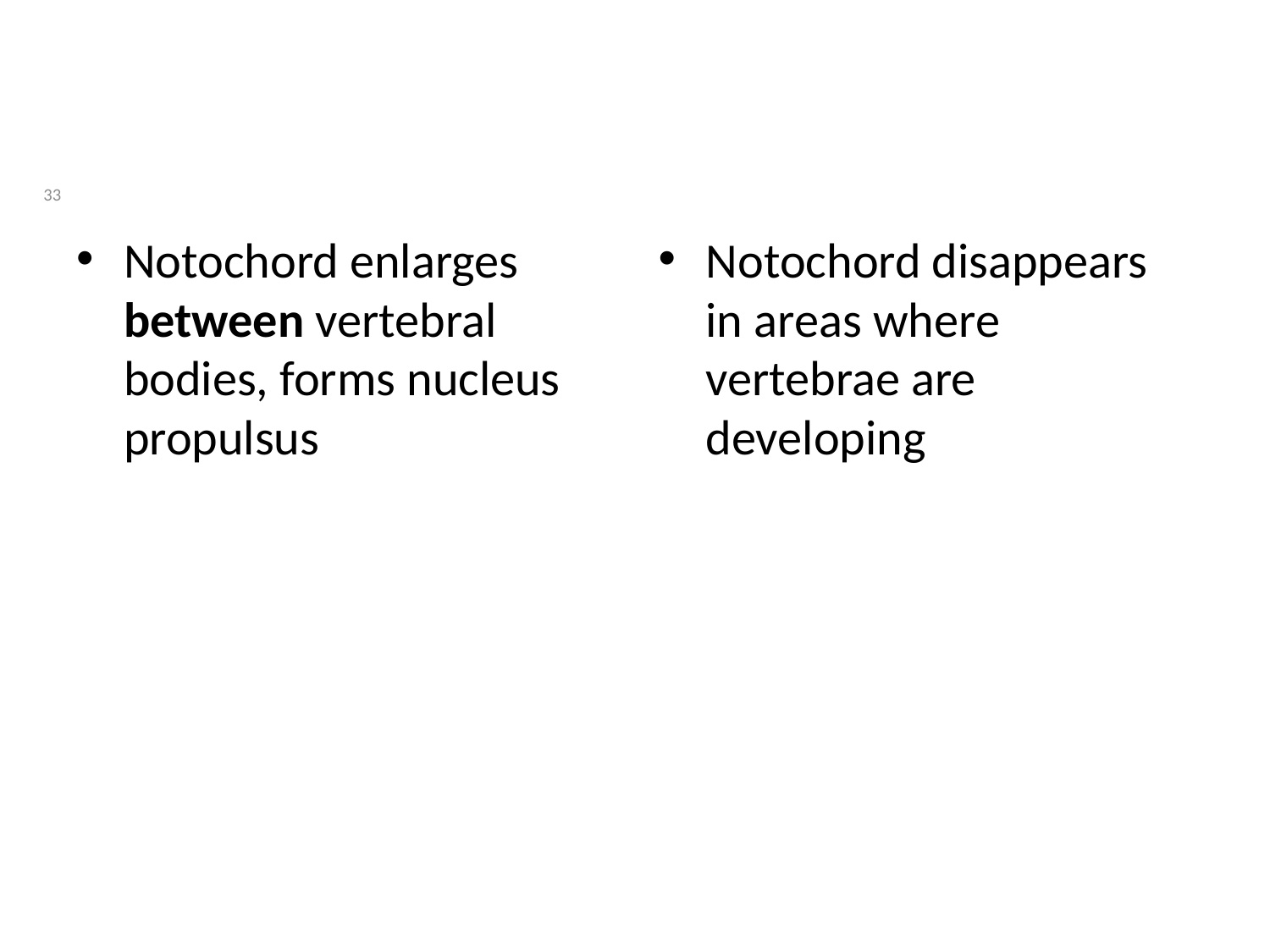

#
33
Notochord enlarges between vertebral bodies, forms nucleus propulsus

Notochord disappears in areas where vertebrae are developing